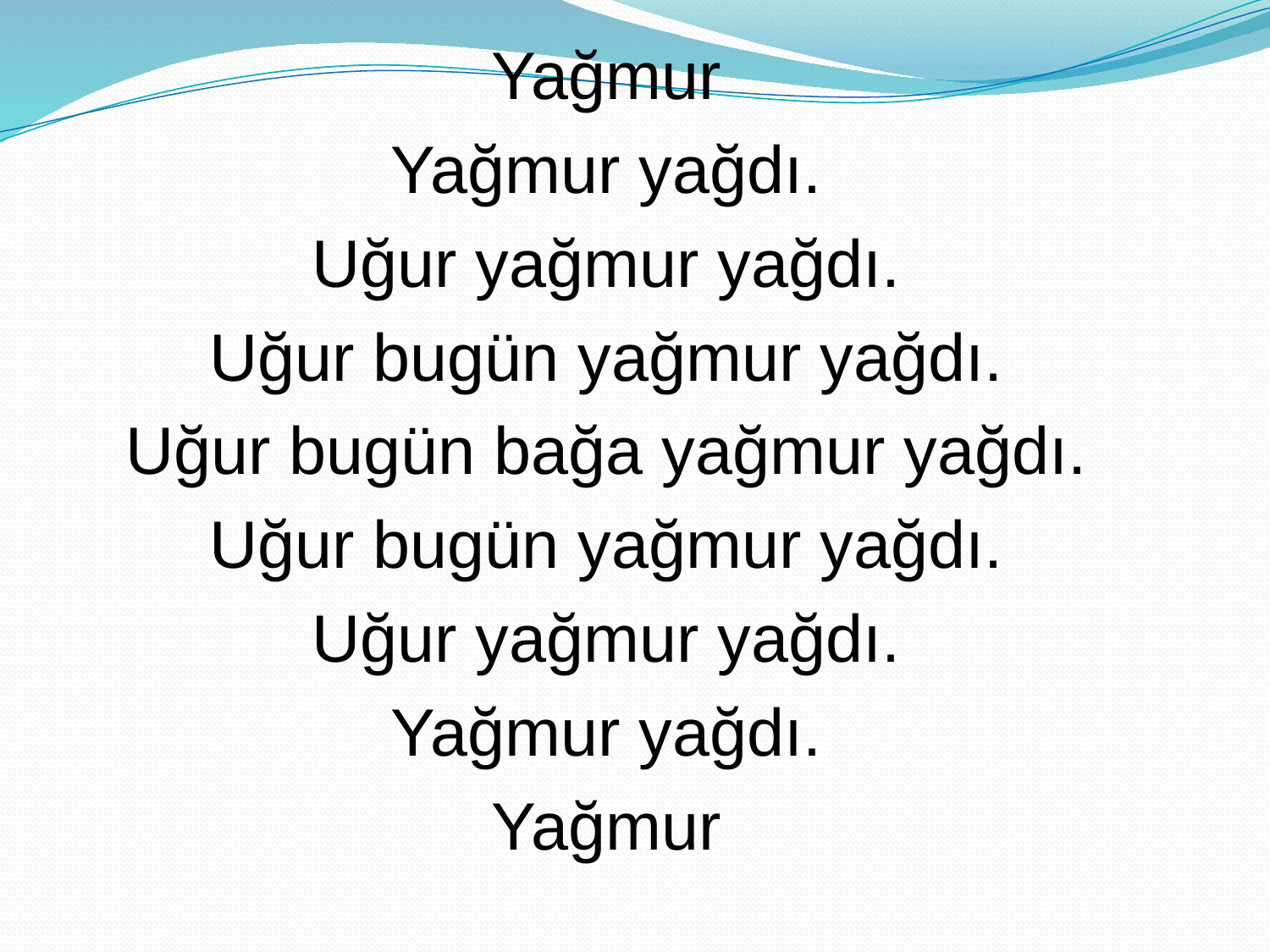

Yağmur
Yağmur yağdı.
Uğur yağmur yağdı.
Uğur bugün yağmur yağdı.
Uğur bugün bağa yağmur yağdı.
Uğur bugün yağmur yağdı.
Uğur yağmur yağdı.
Yağmur yağdı.
Yağmur